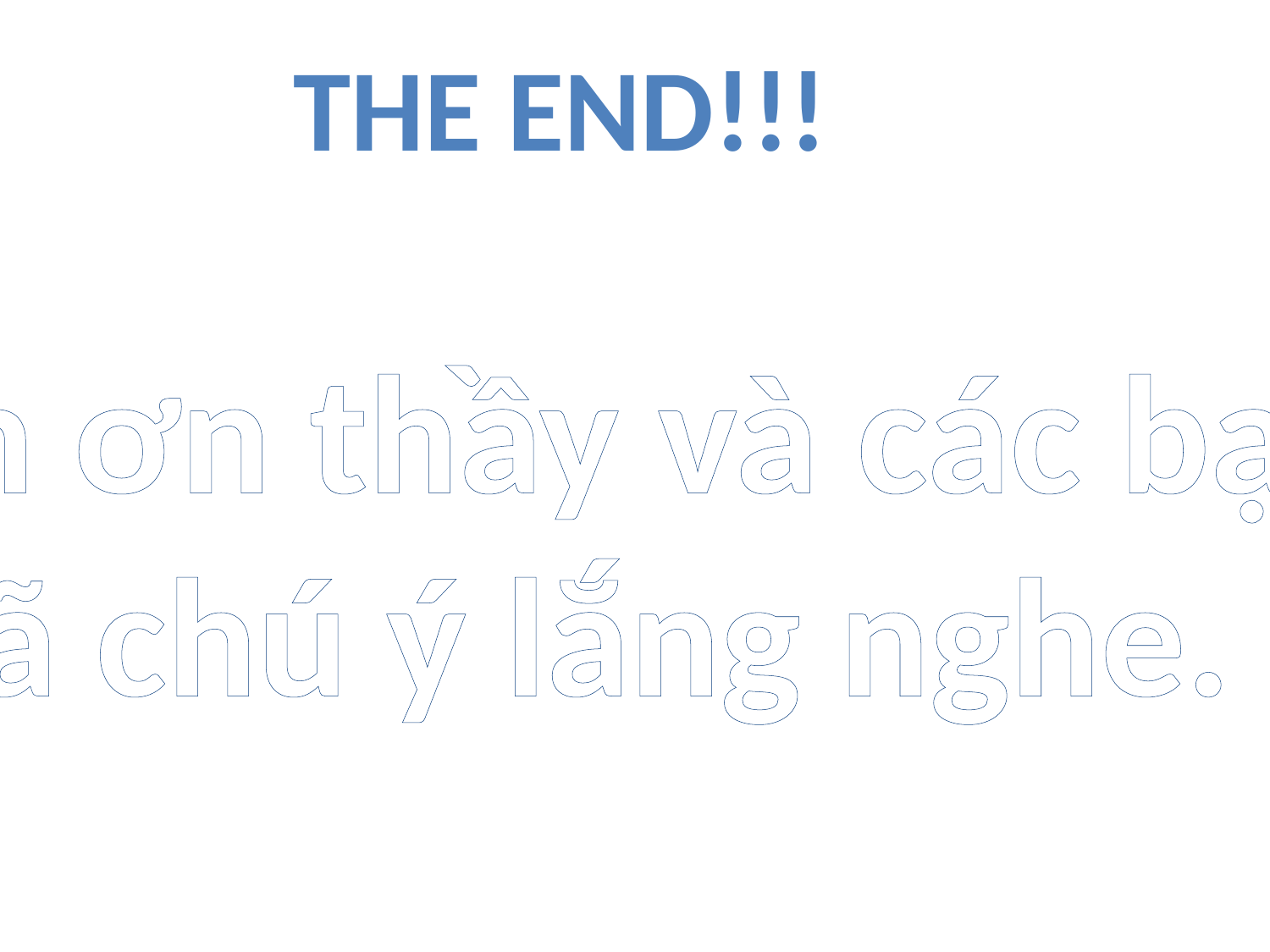

# the End!!!

Cảm ơn thầy và các bạn
đã chú ý lắng nghe.